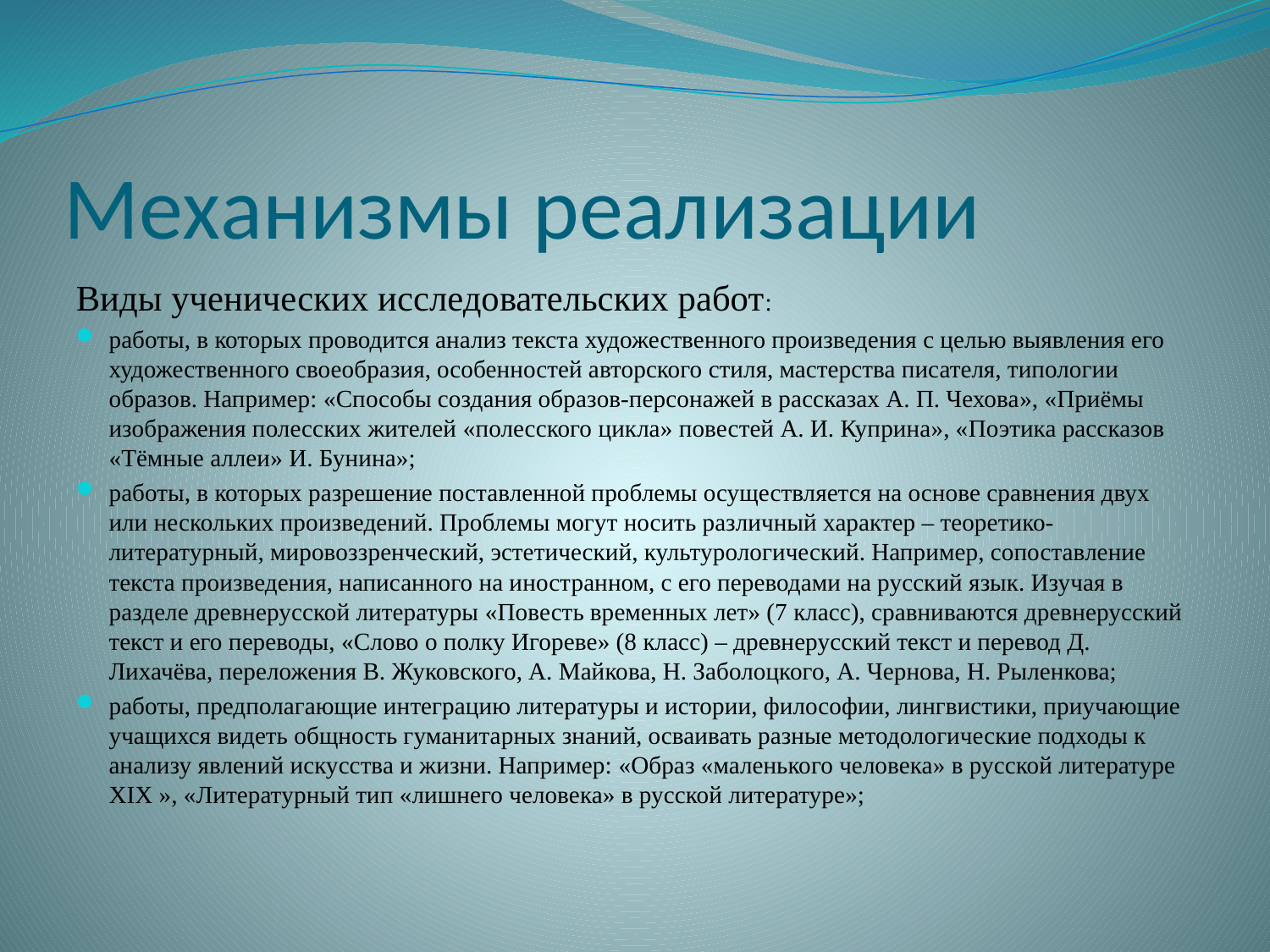

# Механизмы реализации
Виды ученических исследовательских работ:
работы, в которых проводится анализ текста художественного произведения с целью выявления его художественного своеобразия, особенностей авторского стиля, мастерства писателя, типологии образов. Например: «Способы создания образов-персонажей в рассказах А. П. Чехова», «Приёмы изображения полесских жителей «полесского цикла» повестей А. И. Куприна», «Поэтика рассказов «Тёмные аллеи» И. Бунина»;
работы, в которых разрешение поставленной проблемы осуществляется на основе сравнения двух или нескольких произведений. Проблемы могут носить различный характер – теоретико-литературный, мировоззренческий, эстетический, культурологический. Например, сопоставление текста произведения, написанного на иностранном, с его переводами на русский язык. Изучая в разделе древнерусской литературы «Повесть временных лет» (7 класс), сравниваются древнерусский текст и его переводы, «Слово о полку Игореве» (8 класс) – древнерусский текст и перевод Д. Лихачёва, переложения В. Жуковского, А. Майкова, Н. Заболоцкого, А. Чернова, Н. Рыленкова;
работы, предполагающие интеграцию литературы и истории, философии, лингвистики, приучающие учащихся видеть общность гуманитарных знаний, осваивать разные методологические подходы к анализу явлений искусства и жизни. Например: «Образ «маленького человека» в русской литературе XІX », «Литературный тип «лишнего человека» в русской литературе»;